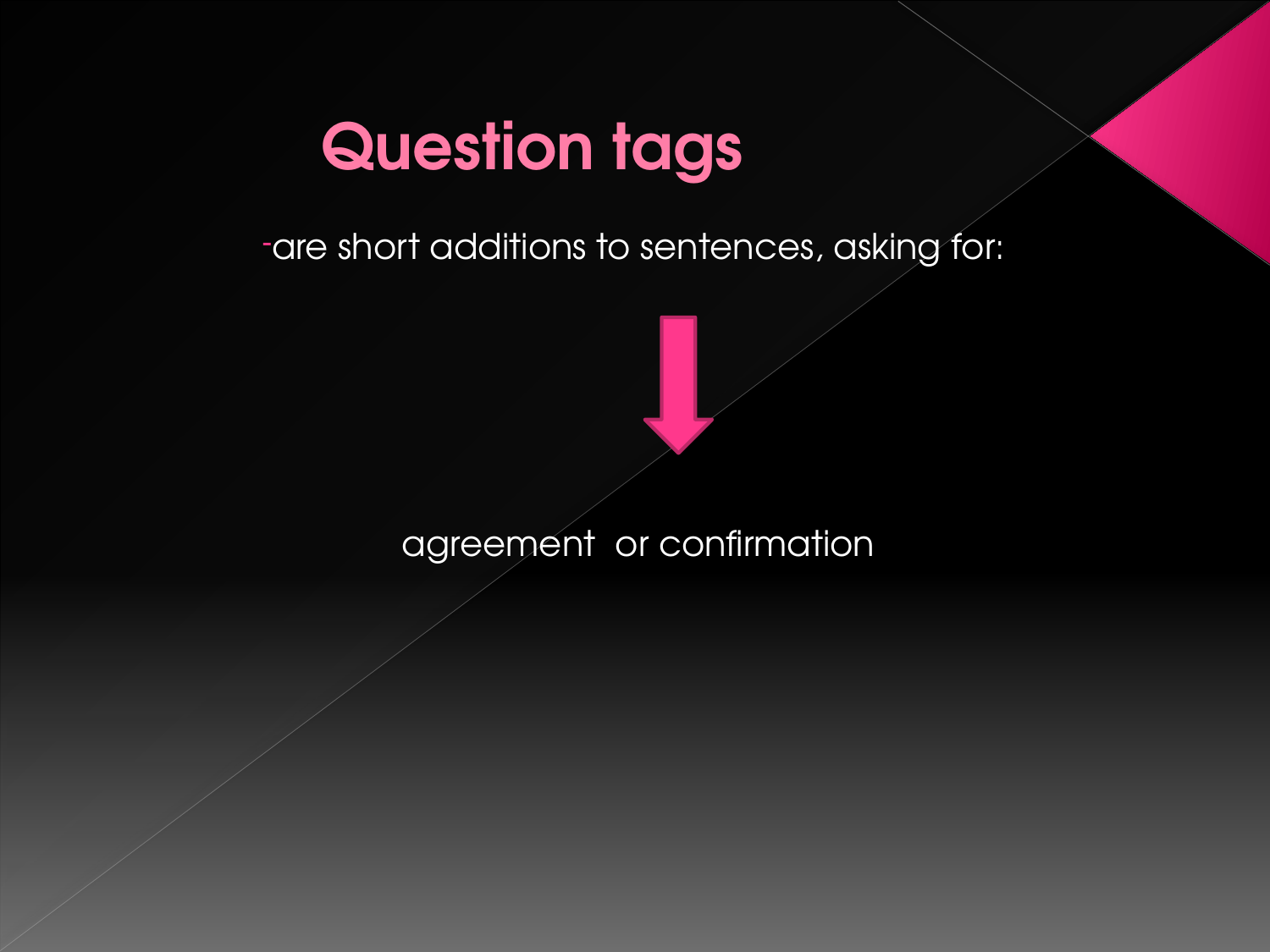

# Question tags
are short additions to sentences, asking for:

 agreement  or confirmation